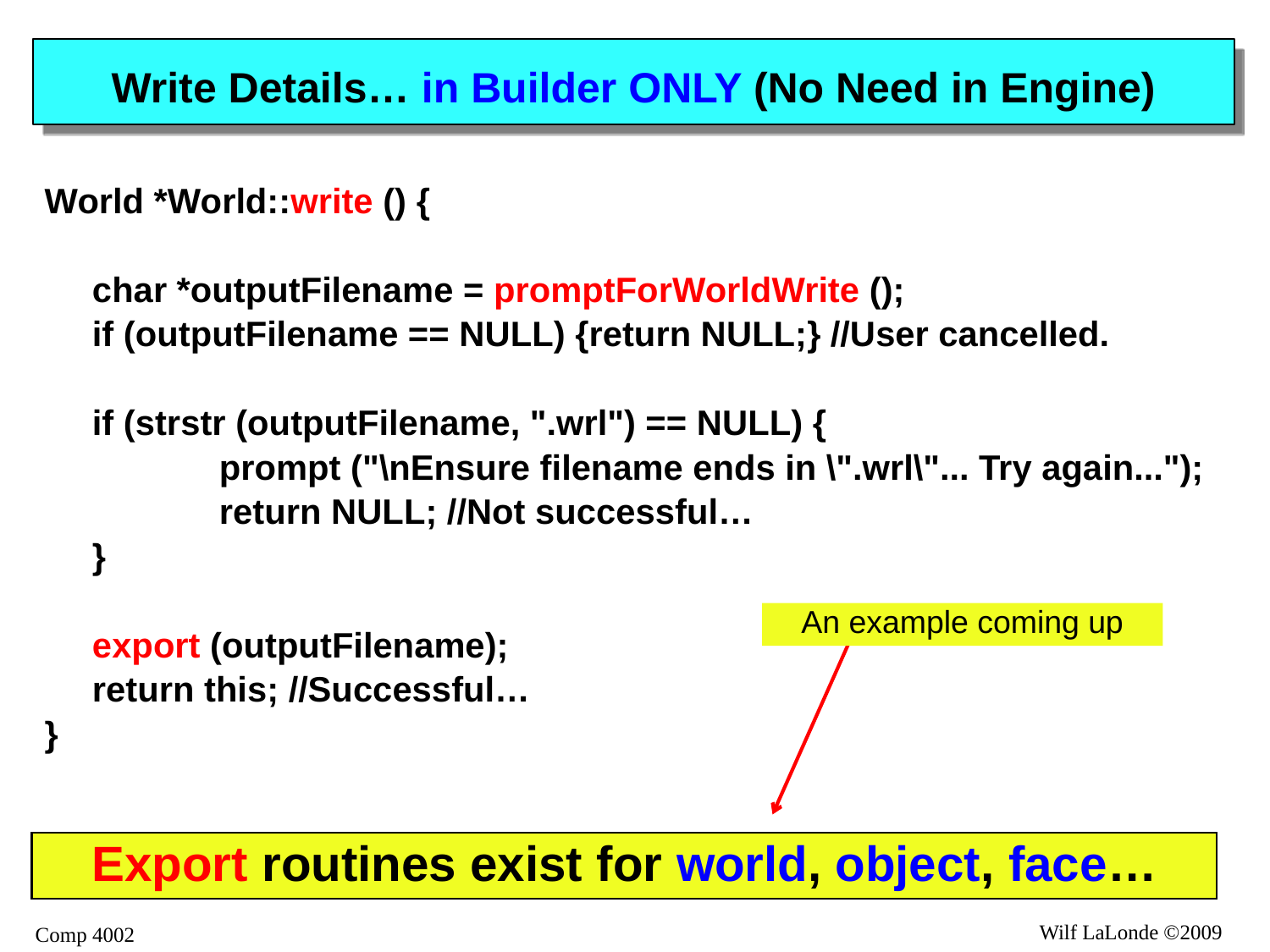

# Write Details… in Builder ONLY (No Need in Engine)
World *World::write () {

	char *outputFilename = promptForWorldWrite ();
	if (outputFilename == NULL) {return NULL;} //User cancelled.

	if (strstr (outputFilename, ".wrl") == NULL) {
		prompt ("\nEnsure filename ends in \".wrl\"... Try again...");
		return NULL; //Not successful…
	}

	export (outputFilename);
	return this; //Successful…
}
An example coming up
Export routines exist for world, object, face…